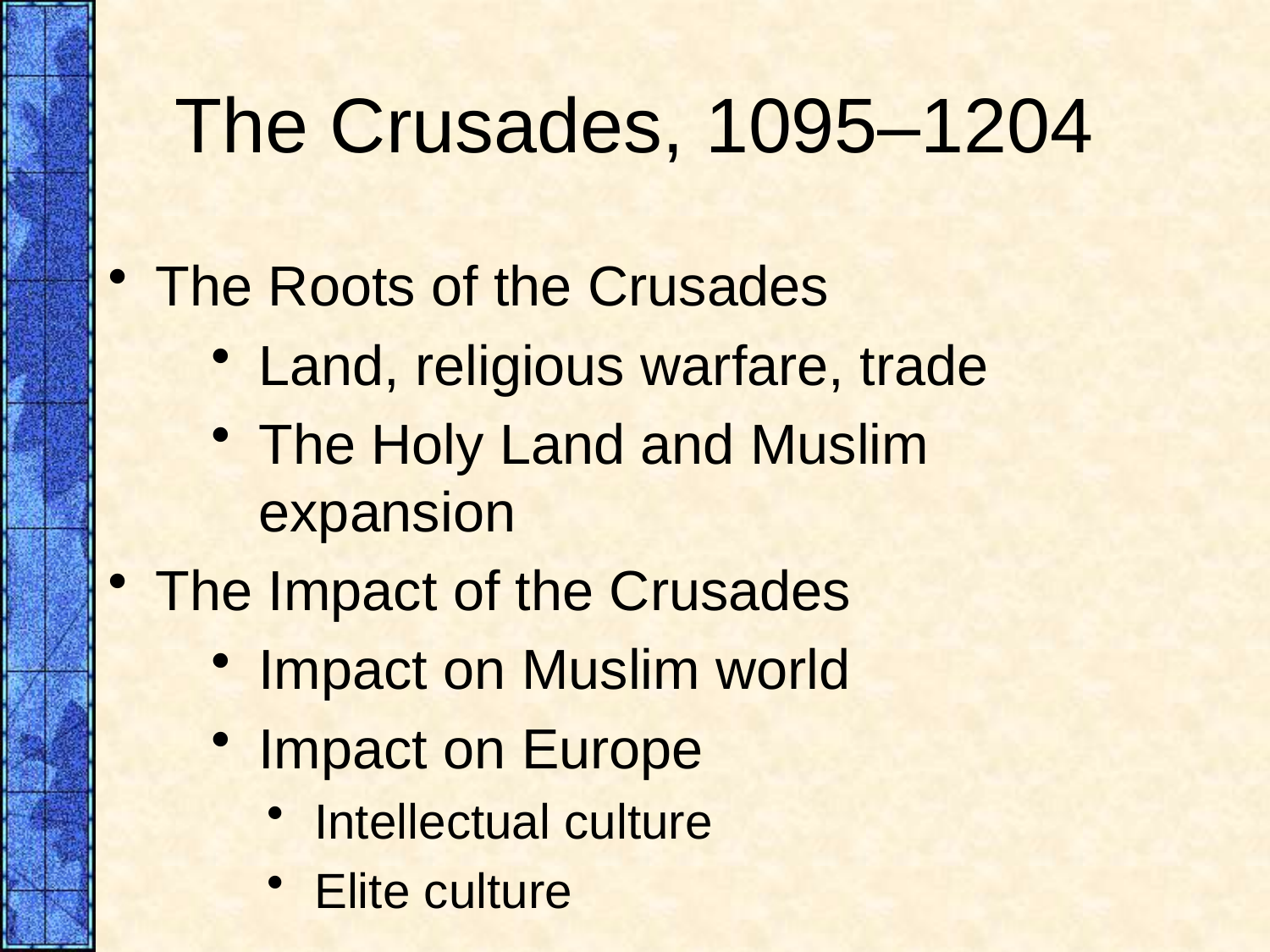

# The Crusades, 1095–1204
The Roots of the Crusades
Land, religious warfare, trade
The Holy Land and Muslim expansion
The Impact of the Crusades
Impact on Muslim world
Impact on Europe
Intellectual culture
Elite culture